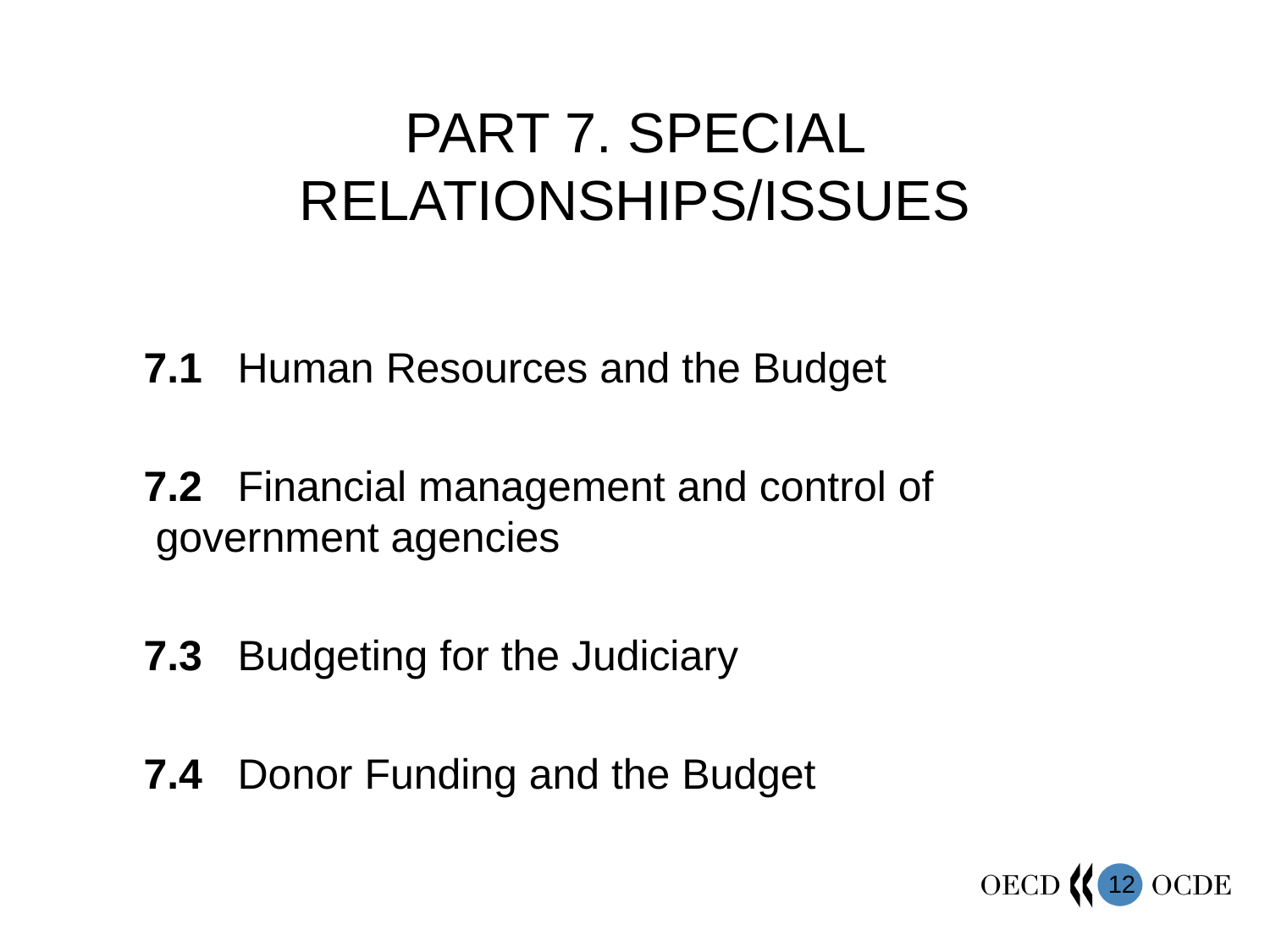

# PART 7. SPECIAL RELATIONSHIPS/ISSUES

   7.1   Human Resources and the Budget

   7.2   Financial management and control of 	government agencies

   7.3   Budgeting for the Judiciary

   7.4   Donor Funding and the Budget